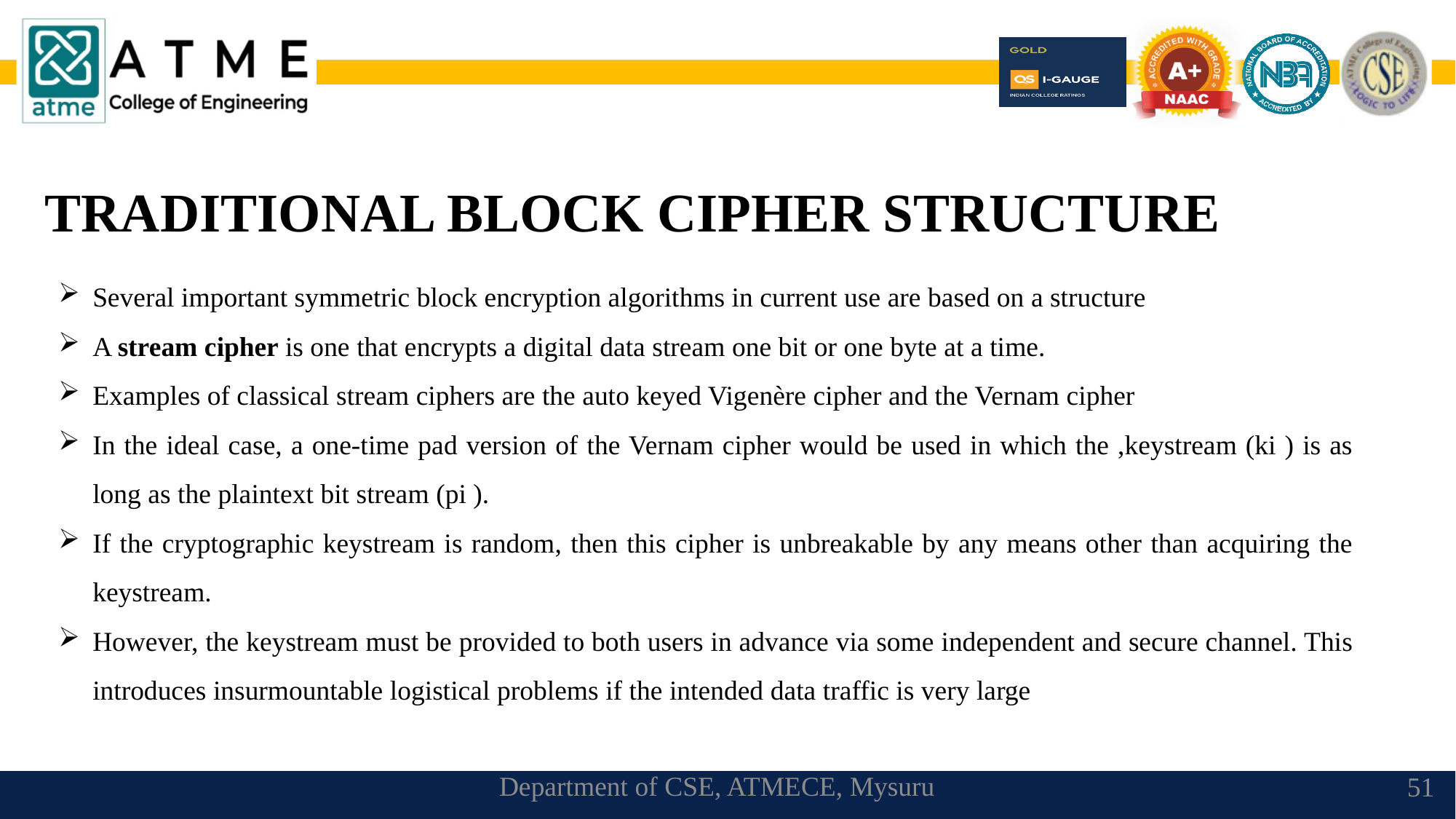

TRADITIONAL BLOCK CIPHER STRUCTURE
Several important symmetric block encryption algorithms in current use are based on a structure
A stream cipher is one that encrypts a digital data stream one bit or one byte at a time.
Examples of classical stream ciphers are the auto keyed Vigenère cipher and the Vernam cipher
In the ideal case, a one-time pad version of the Vernam cipher would be used in which the ,keystream (ki ) is as long as the plaintext bit stream (pi ).
If the cryptographic keystream is random, then this cipher is unbreakable by any means other than acquiring the keystream.
However, the keystream must be provided to both users in advance via some independent and secure channel. This introduces insurmountable logistical problems if the intended data traffic is very large
Department of CSE, ATMECE, Mysuru
51